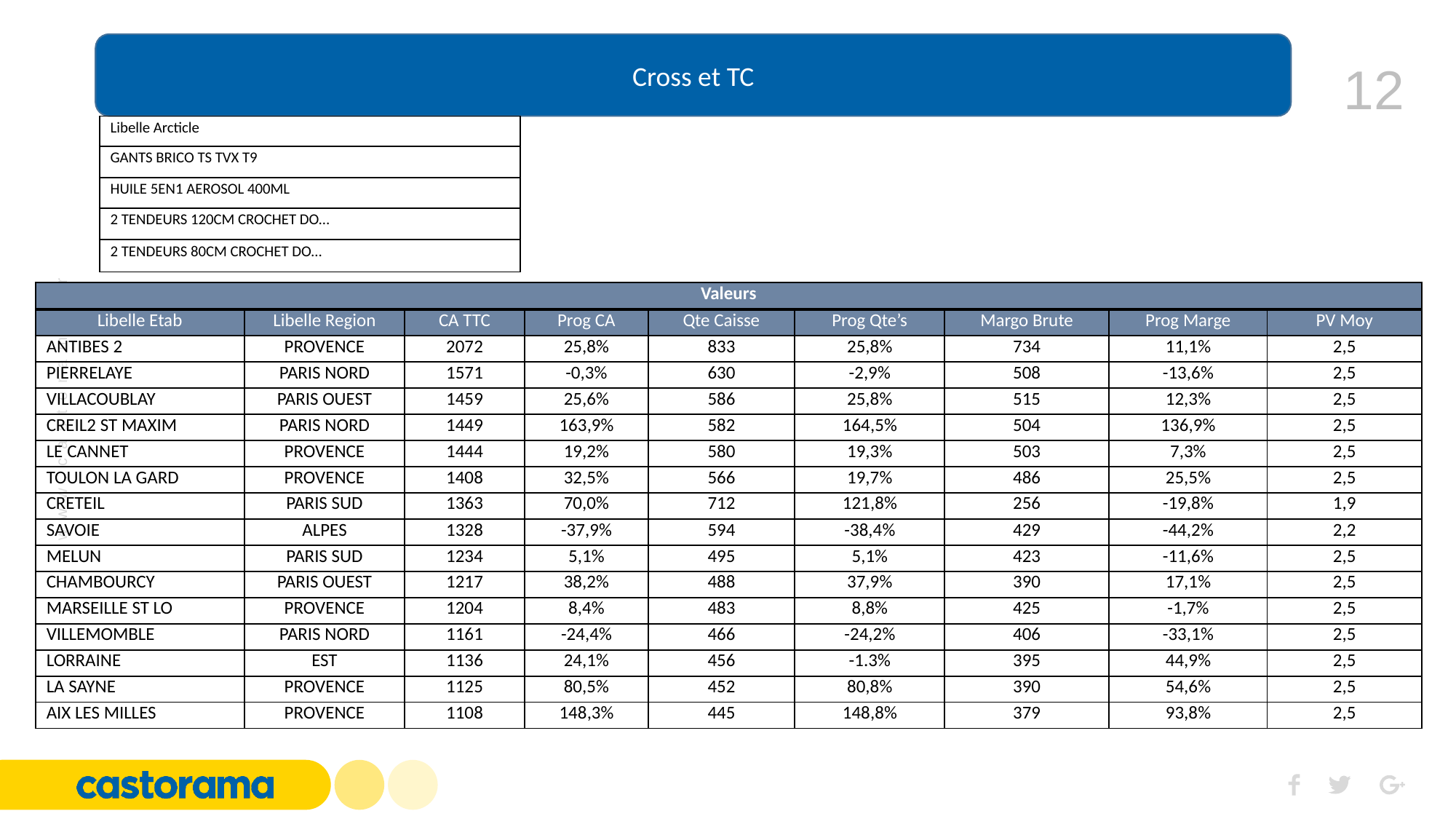

Cross et TC
| Libelle Arcticle |
| --- |
| GANTS BRICO TS TVX T9 |
| HUILE 5EN1 AEROSOL 400ML |
| 2 TENDEURS 120CM CROCHET DO… |
| 2 TENDEURS 80CM CROCHET DO… |
| Valeurs |  |  |  |  |  |  |  |  |
| --- | --- | --- | --- | --- | --- | --- | --- | --- |
| Libelle Etab | Libelle Region | CA TTC | Prog CA | Qte Caisse | Prog Qte’s | Margo Brute | Prog Marge | PV Moy |
| ANTIBES 2 | PROVENCE | 2072 | 25,8% | 833 | 25,8% | 734 | 11,1% | 2,5 |
| PIERRELAYE | PARIS NORD | 1571 | -0,3% | 630 | -2,9% | 508 | -13,6% | 2,5 |
| VILLACOUBLAY | PARIS OUEST | 1459 | 25,6% | 586 | 25,8% | 515 | 12,3% | 2,5 |
| CREIL2 ST MAXIM | PARIS NORD | 1449 | 163,9% | 582 | 164,5% | 504 | 136,9% | 2,5 |
| LE CANNET | PROVENCE | 1444 | 19,2% | 580 | 19,3% | 503 | 7,3% | 2,5 |
| TOULON LA GARD | PROVENCE | 1408 | 32,5% | 566 | 19,7% | 486 | 25,5% | 2,5 |
| CRETEIL | PARIS SUD | 1363 | 70,0% | 712 | 121,8% | 256 | -19,8% | 1,9 |
| SAVOIE | ALPES | 1328 | -37,9% | 594 | -38,4% | 429 | -44,2% | 2,2 |
| MELUN | PARIS SUD | 1234 | 5,1% | 495 | 5,1% | 423 | -11,6% | 2,5 |
| CHAMBOURCY | PARIS OUEST | 1217 | 38,2% | 488 | 37,9% | 390 | 17,1% | 2,5 |
| MARSEILLE ST LO | PROVENCE | 1204 | 8,4% | 483 | 8,8% | 425 | -1,7% | 2,5 |
| VILLEMOMBLE | PARIS NORD | 1161 | -24,4% | 466 | -24,2% | 406 | -33,1% | 2,5 |
| LORRAINE | EST | 1136 | 24,1% | 456 | -1.3% | 395 | 44,9% | 2,5 |
| LA SAYNE | PROVENCE | 1125 | 80,5% | 452 | 80,8% | 390 | 54,6% | 2,5 |
| AIX LES MILLES | PROVENCE | 1108 | 148,3% | 445 | 148,8% | 379 | 93,8% | 2,5 |